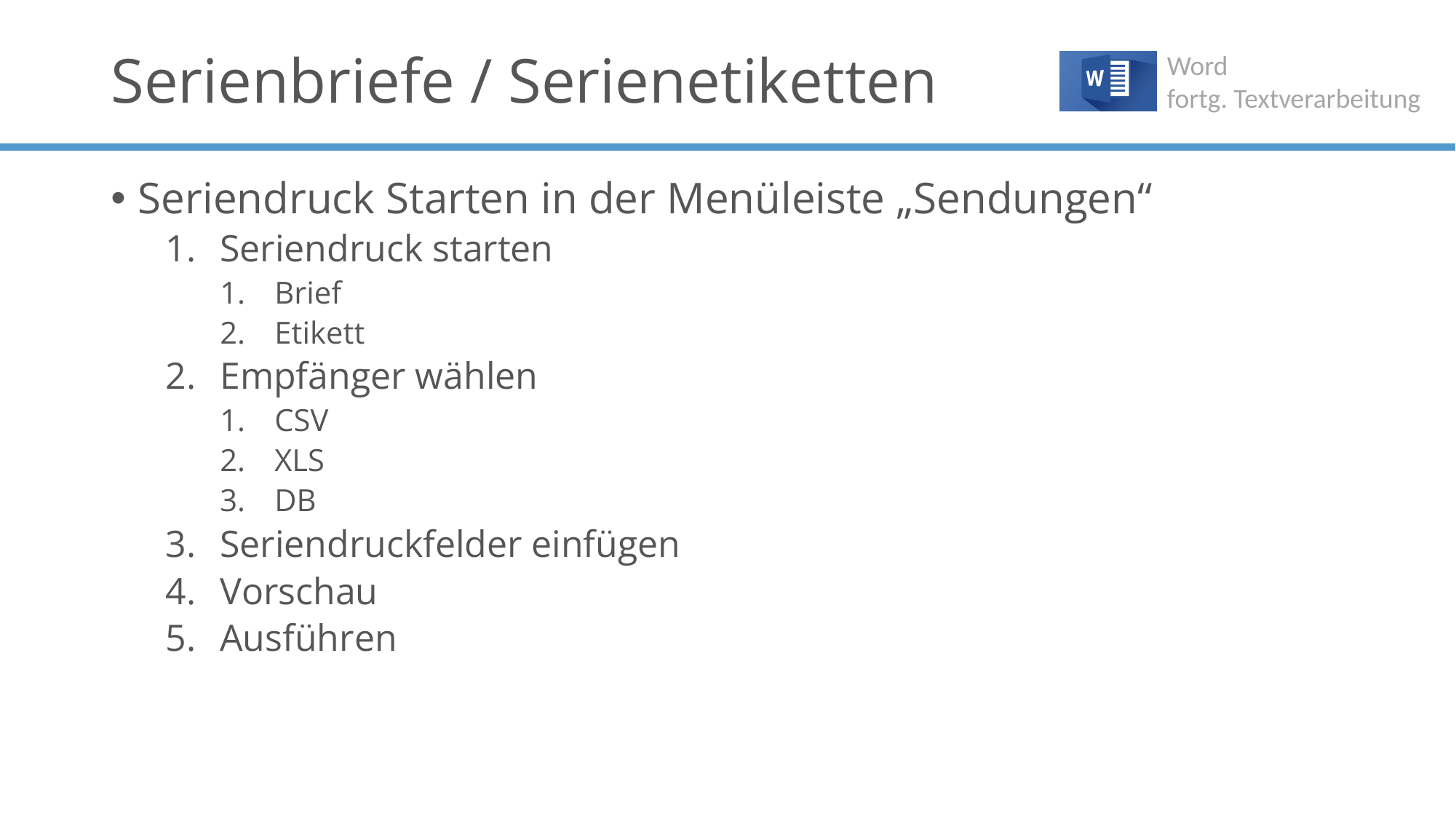

# Serienbriefe / Serienetiketten
Seriendruck Starten in der Menüleiste „Sendungen“
Seriendruck starten
Brief
Etikett
Empfänger wählen
CSV
XLS
DB
Seriendruckfelder einfügen
Vorschau
Ausführen